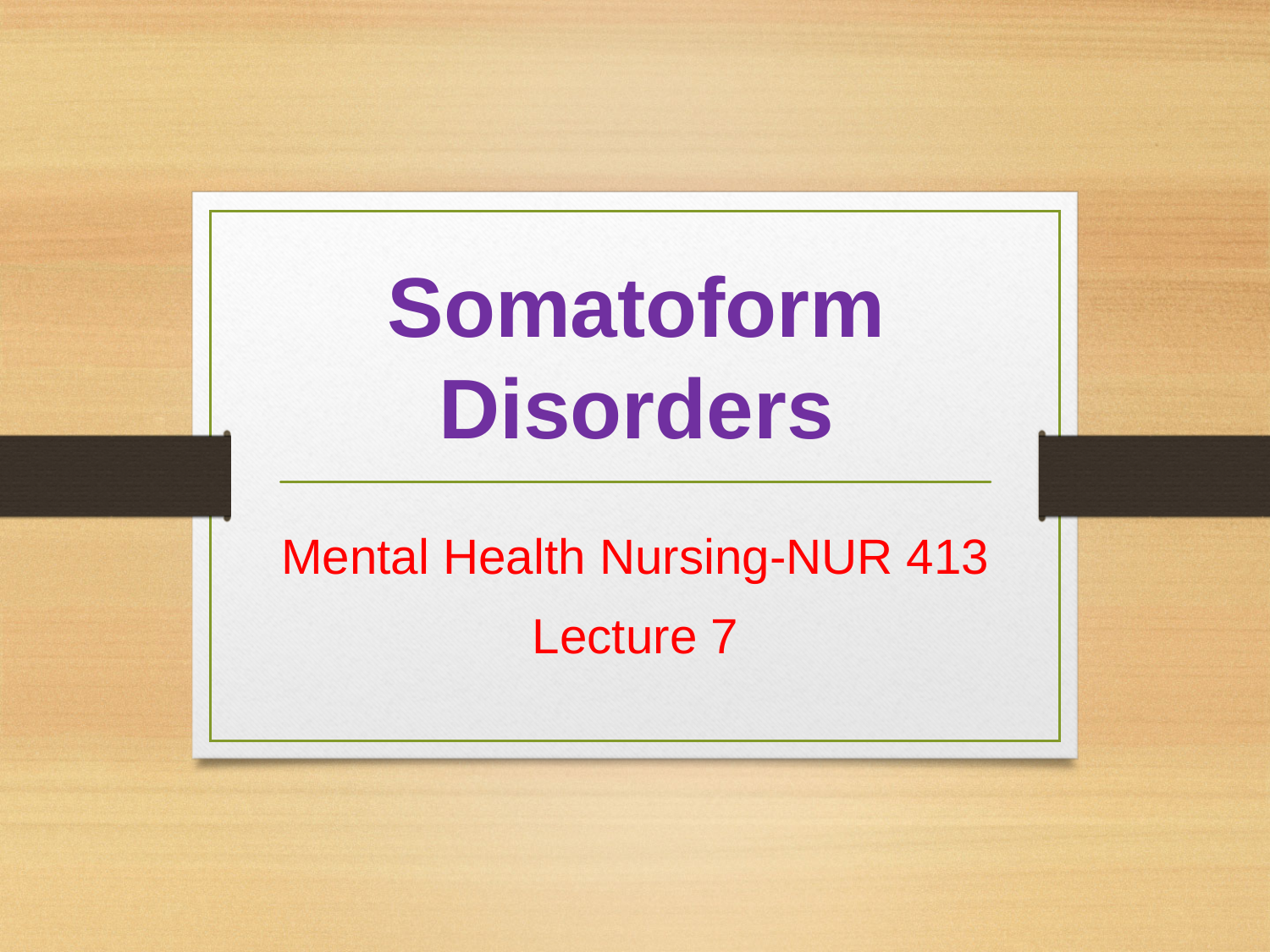

# Somatoform Disorders
Mental Health Nursing-NUR 413
Lecture 7